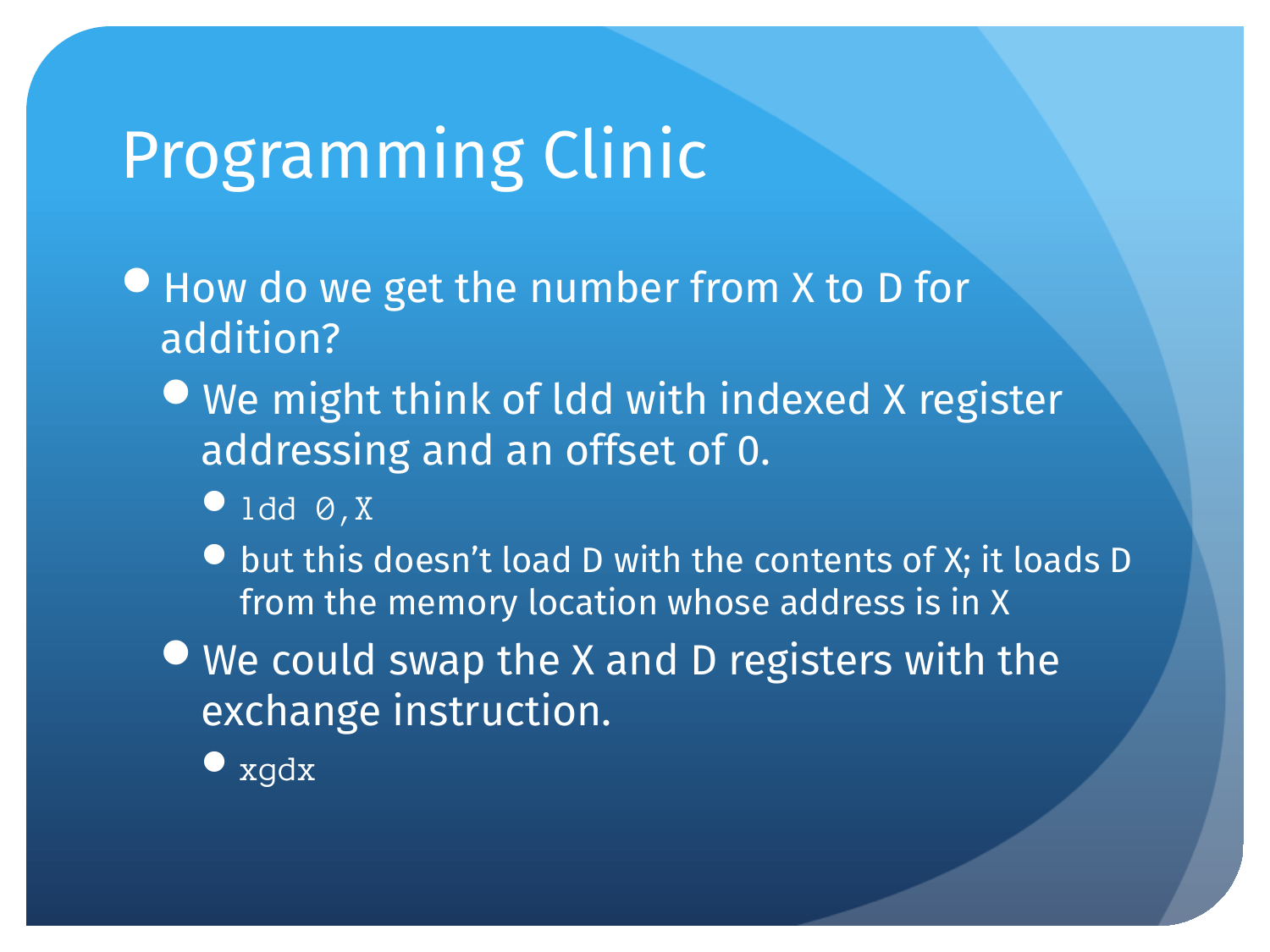

# Programming Clinic
How do we get the number from X to D for addition?
We might think of ldd with indexed X register addressing and an offset of 0.
ldd 0,X
but this doesn’t load D with the contents of X; it loads D from the memory location whose address is in X
We could swap the X and D registers with the exchange instruction.
xgdx